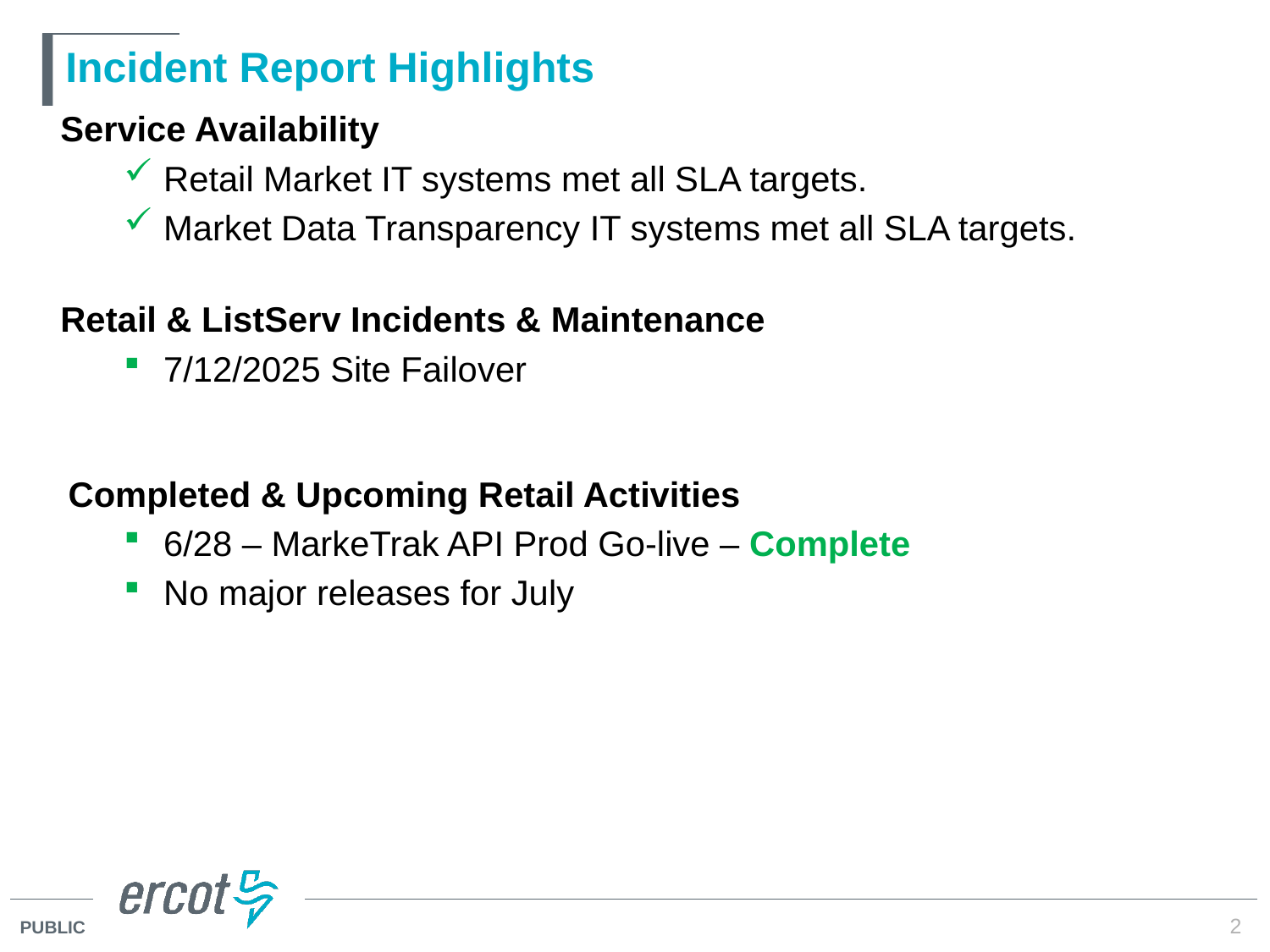

# Incident Report Highlights
Service Availability
Retail Market IT systems met all SLA targets.
Market Data Transparency IT systems met all SLA targets.
Retail & ListServ Incidents & Maintenance
7/12/2025 Site Failover

Completed & Upcoming Retail Activities
6/28 – MarkeTrak API Prod Go-live – Complete
No major releases for July

2